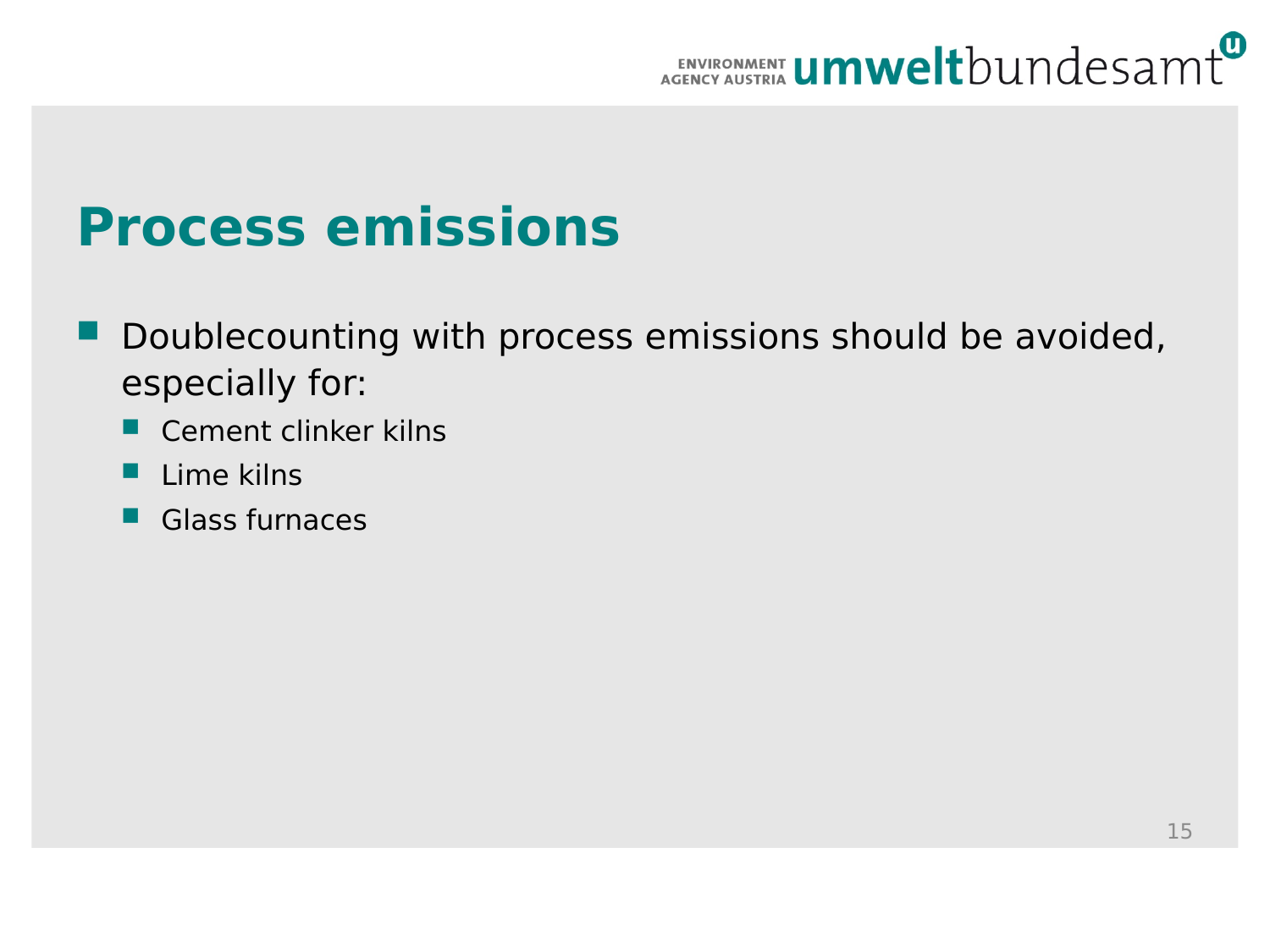

# Process emissions
Doublecounting with process emissions should be avoided, especially for:
Cement clinker kilns
Lime kilns
Glass furnaces
15